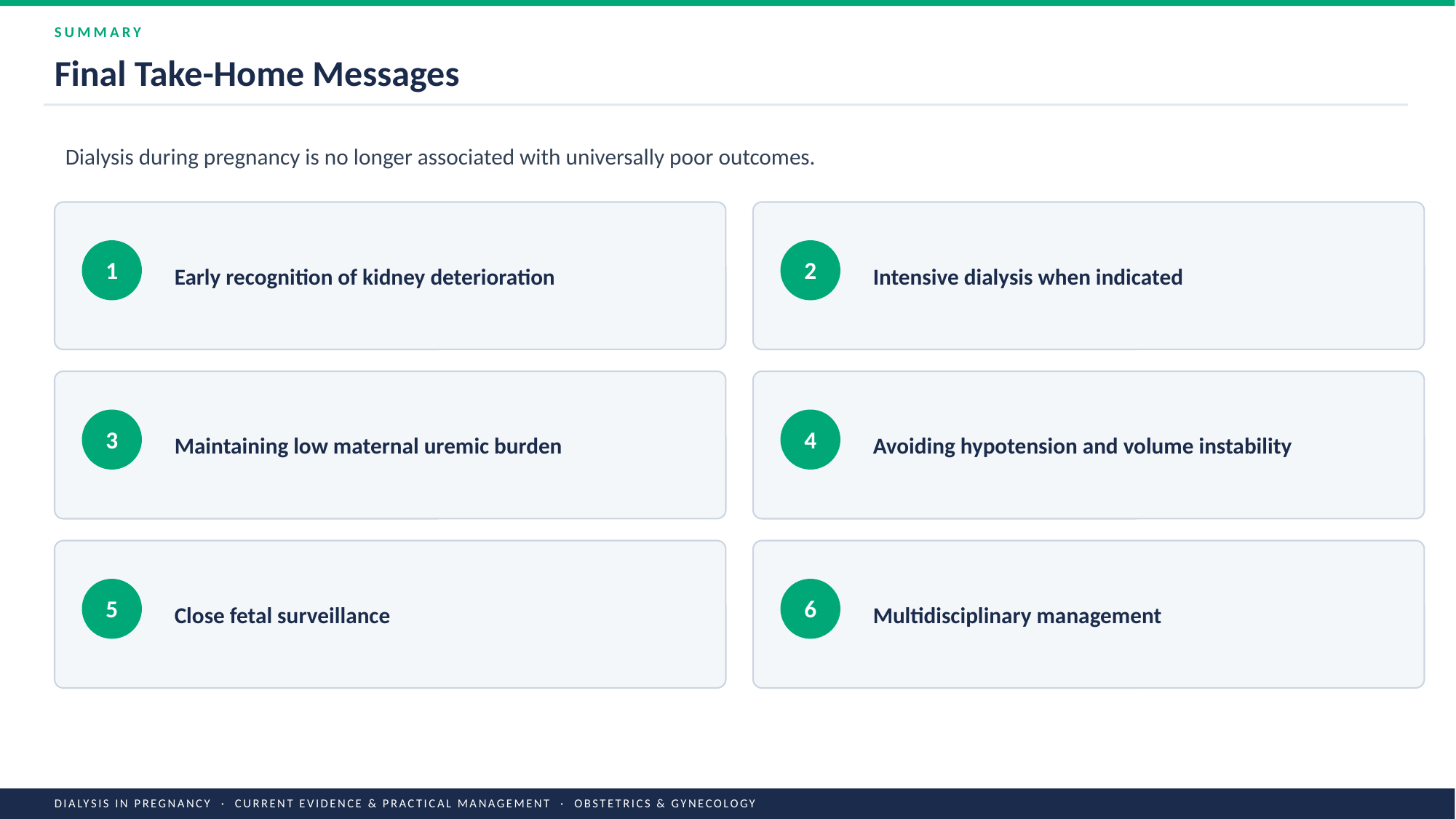

SUMMARY
Final Take-Home Messages

Dialysis during pregnancy is no longer associated with universally poor outcomes.

Early recognition of kidney deterioration
Intensive dialysis when indicated
1
2

Maintaining low maternal uremic burden
Avoiding hypotension and volume instability
3
4

Close fetal surveillance
Multidisciplinary management
5
6

DIALYSIS IN PREGNANCY  ·  CURRENT EVIDENCE & PRACTICAL MANAGEMENT  ·  OBSTETRICS & GYNECOLOGY